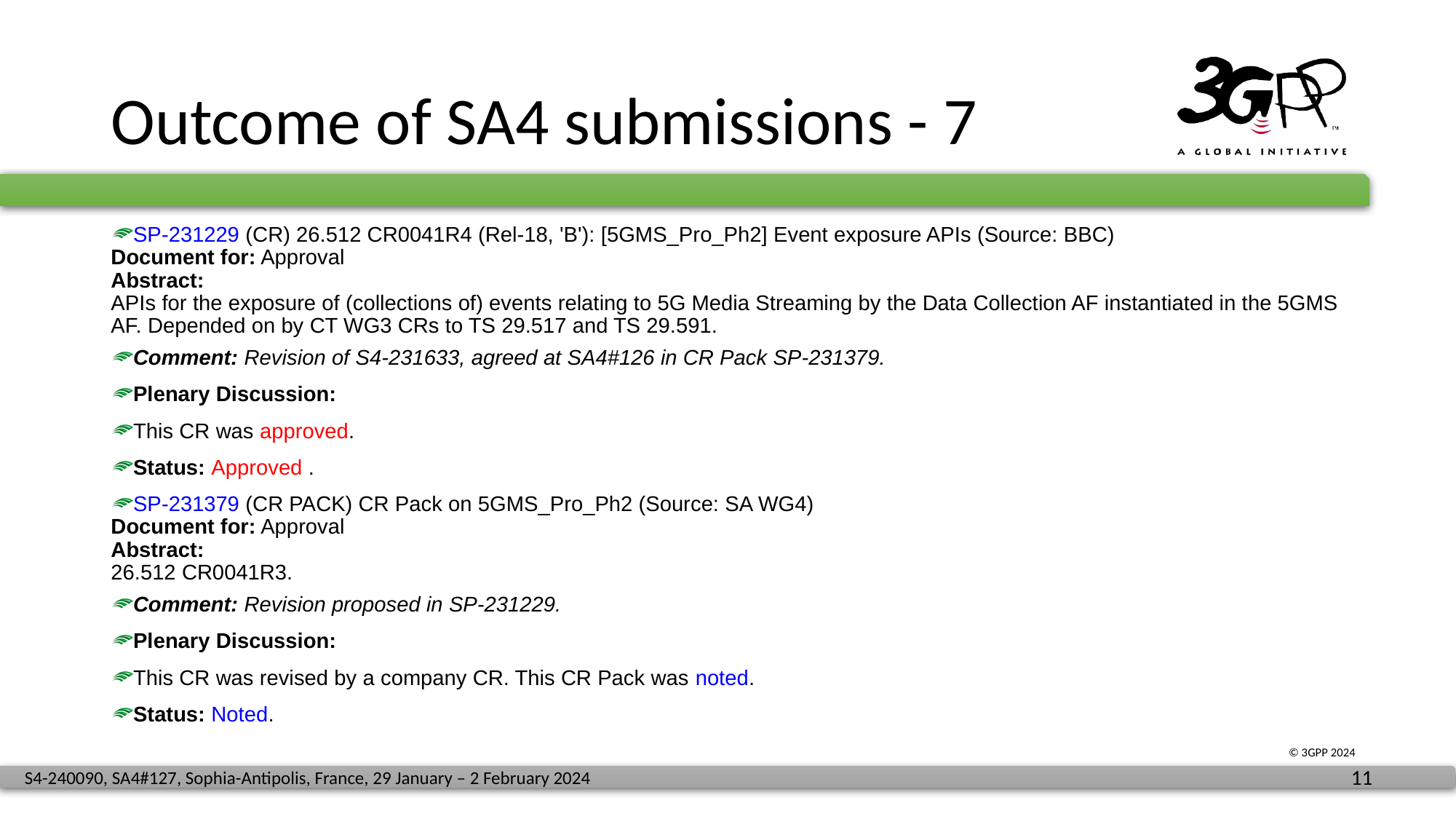

# Outcome of SA4 submissions - 7
SP-231229 (CR) 26.512 CR0041R4 (Rel-18, 'B'): [5GMS_Pro_Ph2] Event exposure APIs (Source: BBC)
Document for: Approval
Abstract:
APIs for the exposure of (collections of) events relating to 5G Media Streaming by the Data Collection AF instantiated in the 5GMS AF. Depended on by CT WG3 CRs to TS 29.517 and TS 29.591.
Comment: Revision of S4-231633, agreed at SA4#126 in CR Pack SP-231379.
Plenary Discussion:
This CR was approved.
Status: Approved .
SP-231379 (CR PACK) CR Pack on 5GMS_Pro_Ph2 (Source: SA WG4)
Document for: Approval
Abstract:
26.512 CR0041R3.
Comment: Revision proposed in SP-231229.
Plenary Discussion:
This CR was revised by a company CR. This CR Pack was noted.
Status: Noted.